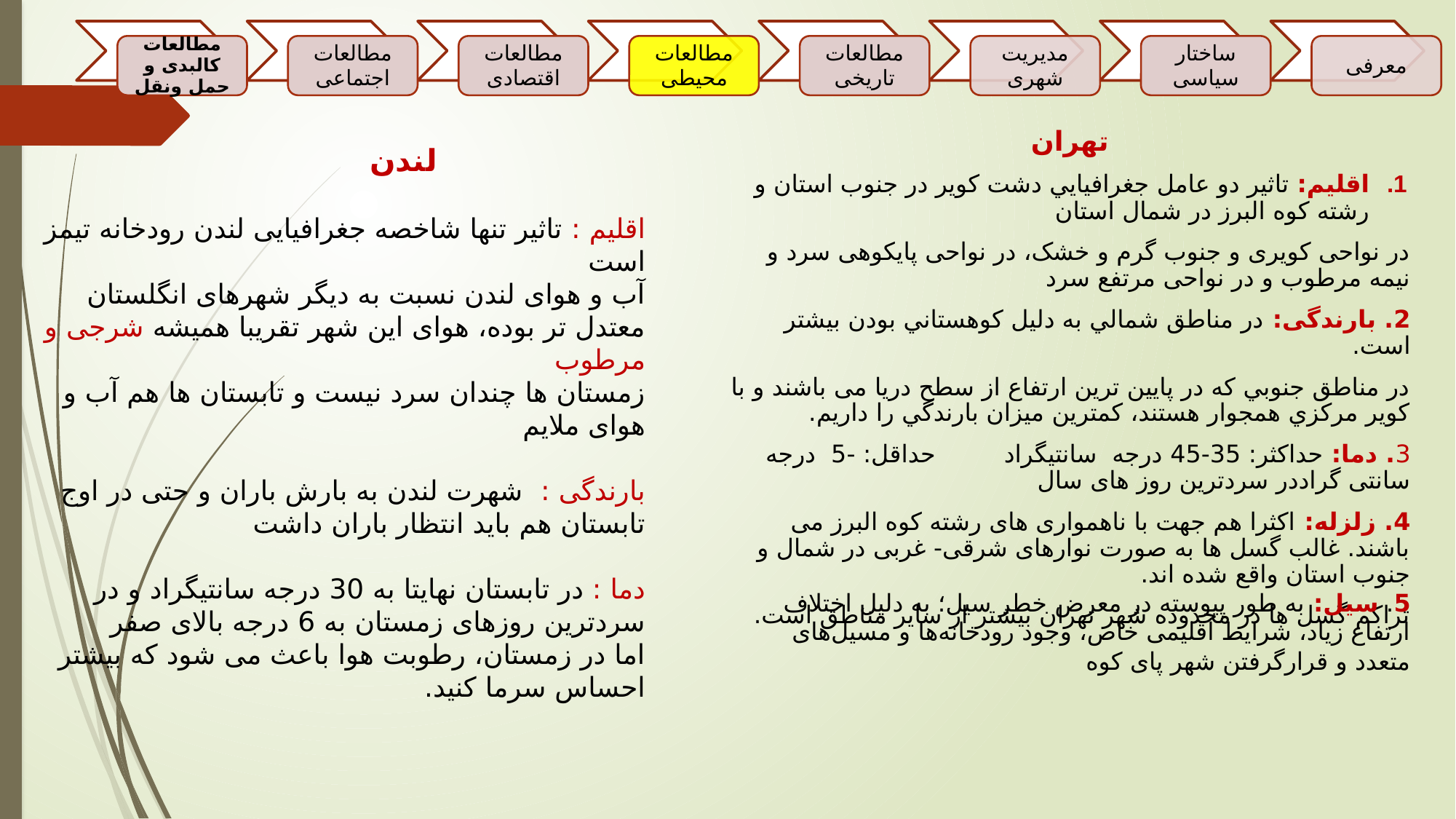

معرفی
مطالعات تاریخی
مطالعات محیطی
ساختار سیاسی
مدیریت شهری
مطالعات اقتصادی
مطالعات اجتماعی
مطالعات کالبدی و حمل ونقل
تهران
اقلیم: تاثیر دو عامل جغرافيايي دشت كوير در جنوب استان و رشته كوه البرز در شمال استان
در نواحی کویری و جنوب گرم و خشک، در نواحی پایکوهی سرد و نیمه مرطوب و در نواحی مرتفع سرد
2. بارندگی: در مناطق شمالي به دليل كوهستاني بودن بيشتر است.
در مناطق جنوبي که در پايين ترين ارتفاع از سطح دريا می باشند و با كوير مركزي همجوار هستند، كمترين ميزان بارندگي را داریم.
3. دما: حداکثر: 35-45 درجه  سانتیگراد         حداقل: -5  درجه  سانتی گراددر سردترین روز های سال
4. زلزله: اکثرا هم جهت با ناهمواری های رشته کوه البرز می باشند. غالب گسل ها به صورت نوارهای شرقی- غربی در شمال و جنوب استان واقع شده اند.
تراکم گسل ها در محدوده شهر تهران بیشتر از سایر مناطق است.
لندن
اقلیم : تاثیر تنها شاخصه جغرافیایی لندن رودخانه تیمز است
آب و هوای لندن نسبت به دیگر شهرهای انگلستان معتدل تر بوده، هوای این شهر تقریبا همیشه شرجی و مرطوب
زمستان ها چندان سرد نیست و تابستان ها هم آب و هوای ملایم

بارندگی :  شهرت لندن به بارش باران و حتی در اوج تابستان هم باید انتظار باران داشت

دما : در تابستان نهایتا به 30 درجه سانتیگراد و در سردترین روزهای زمستان به 6 درجه بالای صفر
اما در زمستان، رطوبت هوا باعث می شود که بیشتر احساس سرما کنید.

5. سیل: به طور پیوسته در معرض خطر سیل؛ به دلیل اختلاف ارتفاع زیاد، شرایط اقلیمی خاص، وجود رودخانه‌ها و مسیل‌های متعدد و قرارگرفتن شهر پای کوه